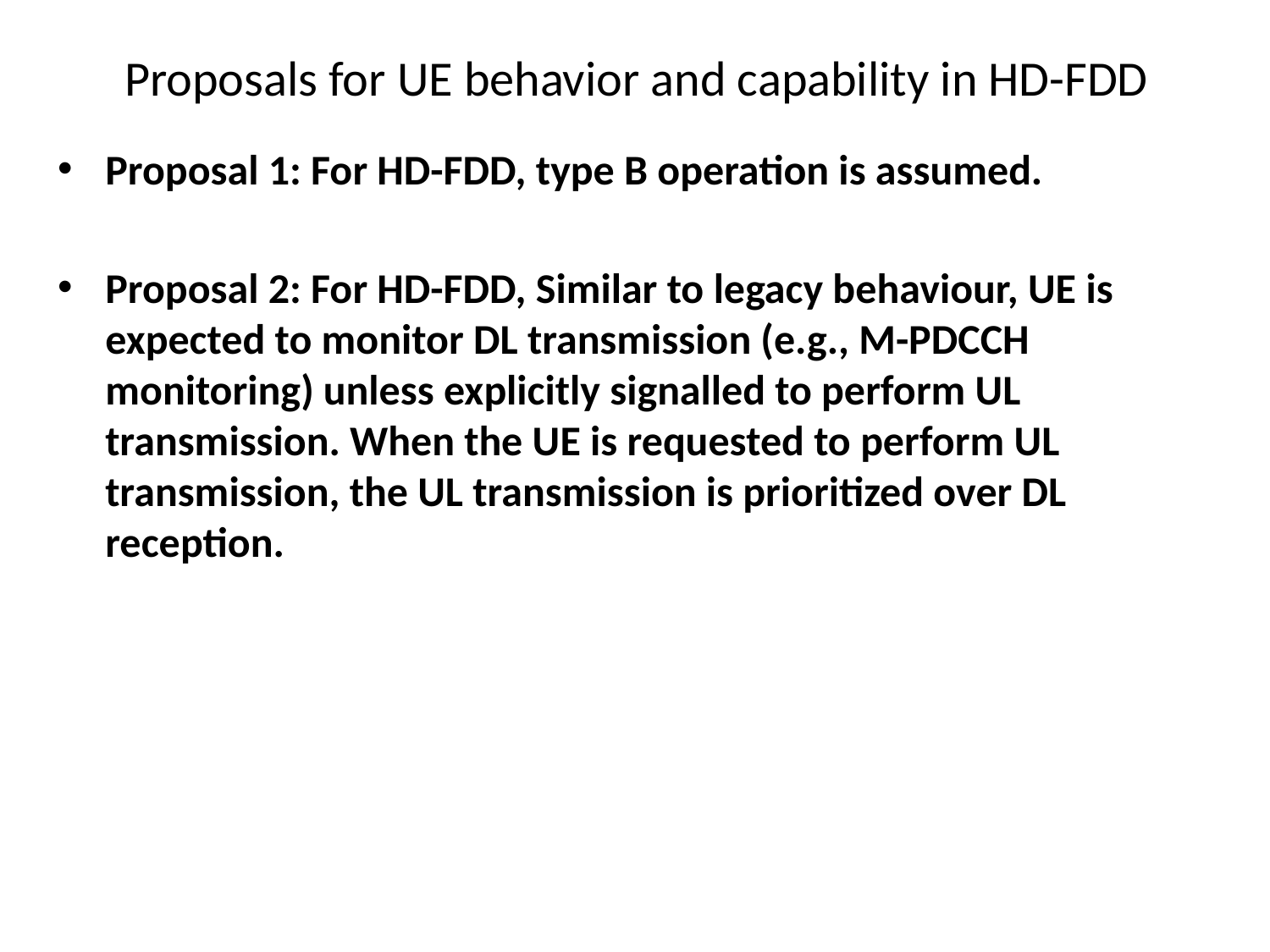

# Proposals for UE behavior and capability in HD-FDD
Proposal 1: For HD-FDD, type B operation is assumed.

Proposal 2: For HD-FDD, Similar to legacy behaviour, UE is expected to monitor DL transmission (e.g., M-PDCCH monitoring) unless explicitly signalled to perform UL transmission. When the UE is requested to perform UL transmission, the UL transmission is prioritized over DL reception.